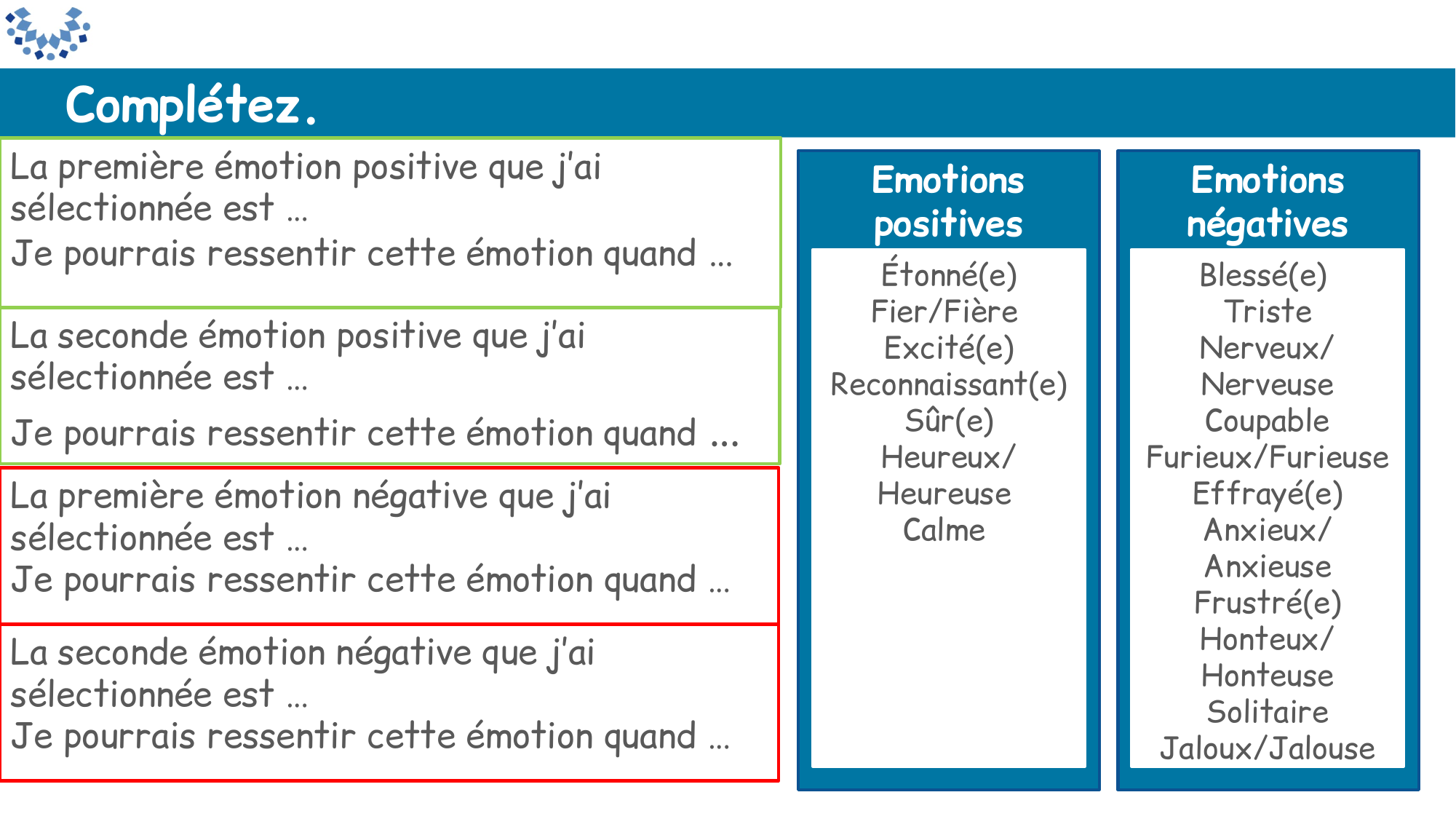

Complétez.
La première émotion positive que j’ai sélectionnée est …
Je pourrais ressentir cette émotion quand …
Emotions
positives
Emotions
négatives
Étonné(e)
Fier/Fière
Excité(e)
Reconnaissant(e)
Sûr(e)
Heureux/ Heureuse
Calme
Blessé(e)
Triste
Nerveux/ Nerveuse
Coupable
Furieux/Furieuse
Effrayé(e)
Anxieux/ Anxieuse
Frustré(e)
Honteux/ Honteuse
Solitaire
Jaloux/Jalouse

La seconde émotion positive que j’ai sélectionnée est …
Je pourrais ressentir cette émotion quand …

La première émotion négative que j’ai sélectionnée est …
Je pourrais ressentir cette émotion quand …

La seconde émotion négative que j’ai sélectionnée est …
Je pourrais ressentir cette émotion quand …